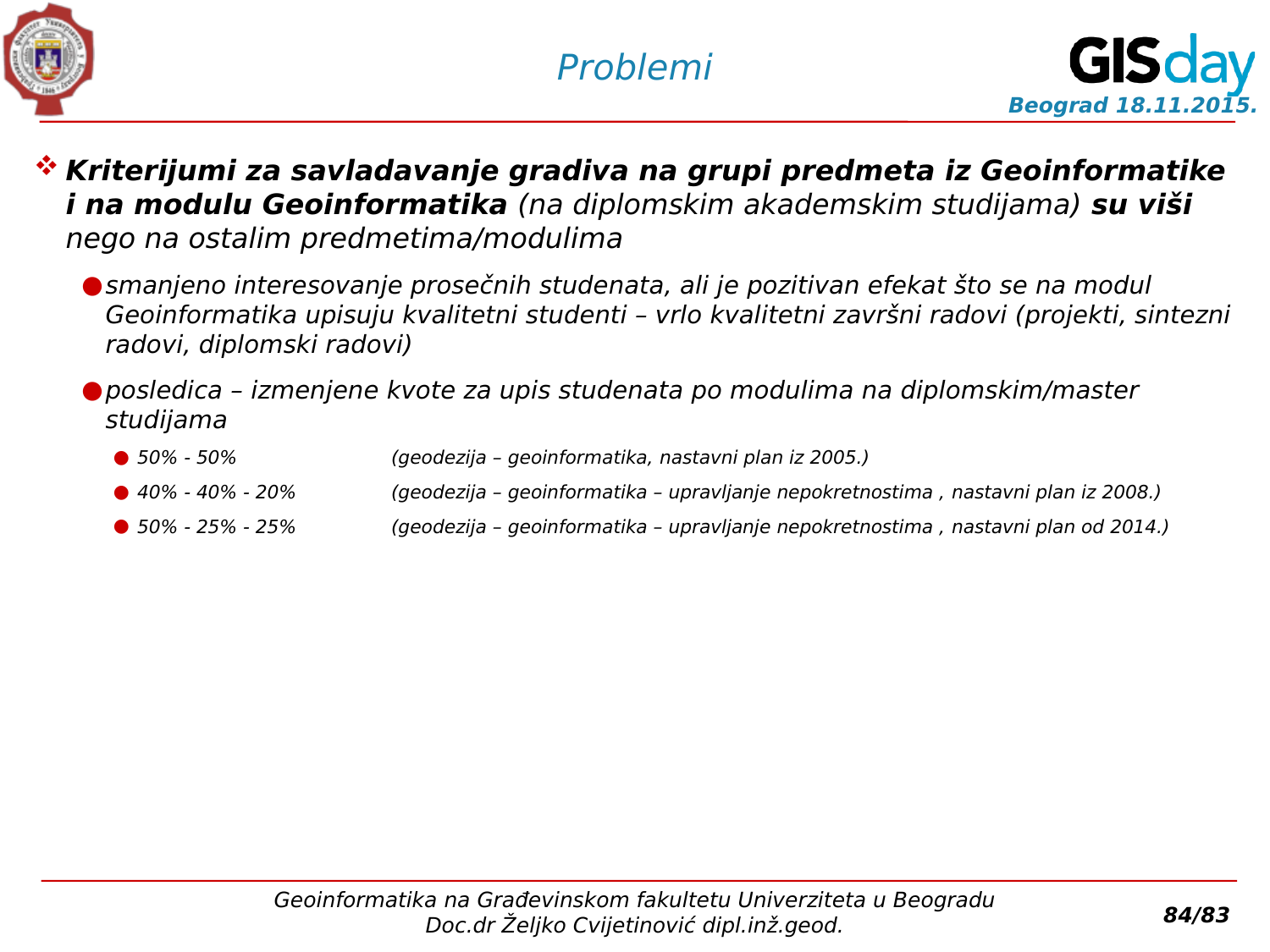

# Problemi
Kriterijumi za savladavanje gradiva na grupi predmeta iz Geoinformatike i na modulu Geoinformatika (na diplomskim akademskim studijama) su viši nego na ostalim predmetima/modulima
smanjeno interesovanje prosečnih studenata, ali je pozitivan efekat što se na modul Geoinformatika upisuju kvalitetni studenti – vrlo kvalitetni završni radovi (projekti, sintezni radovi, diplomski radovi)
posledica – izmenjene kvote za upis studenata po modulima na diplomskim/master studijama
50% - 50% 		(geodezija – geoinformatika, nastavni plan iz 2005.)
40% - 40% - 20%	(geodezija – geoinformatika – upravljanje nepokretnostima , nastavni plan iz 2008.)
50% - 25% - 25%	(geodezija – geoinformatika – upravljanje nepokretnostima , nastavni plan od 2014.)